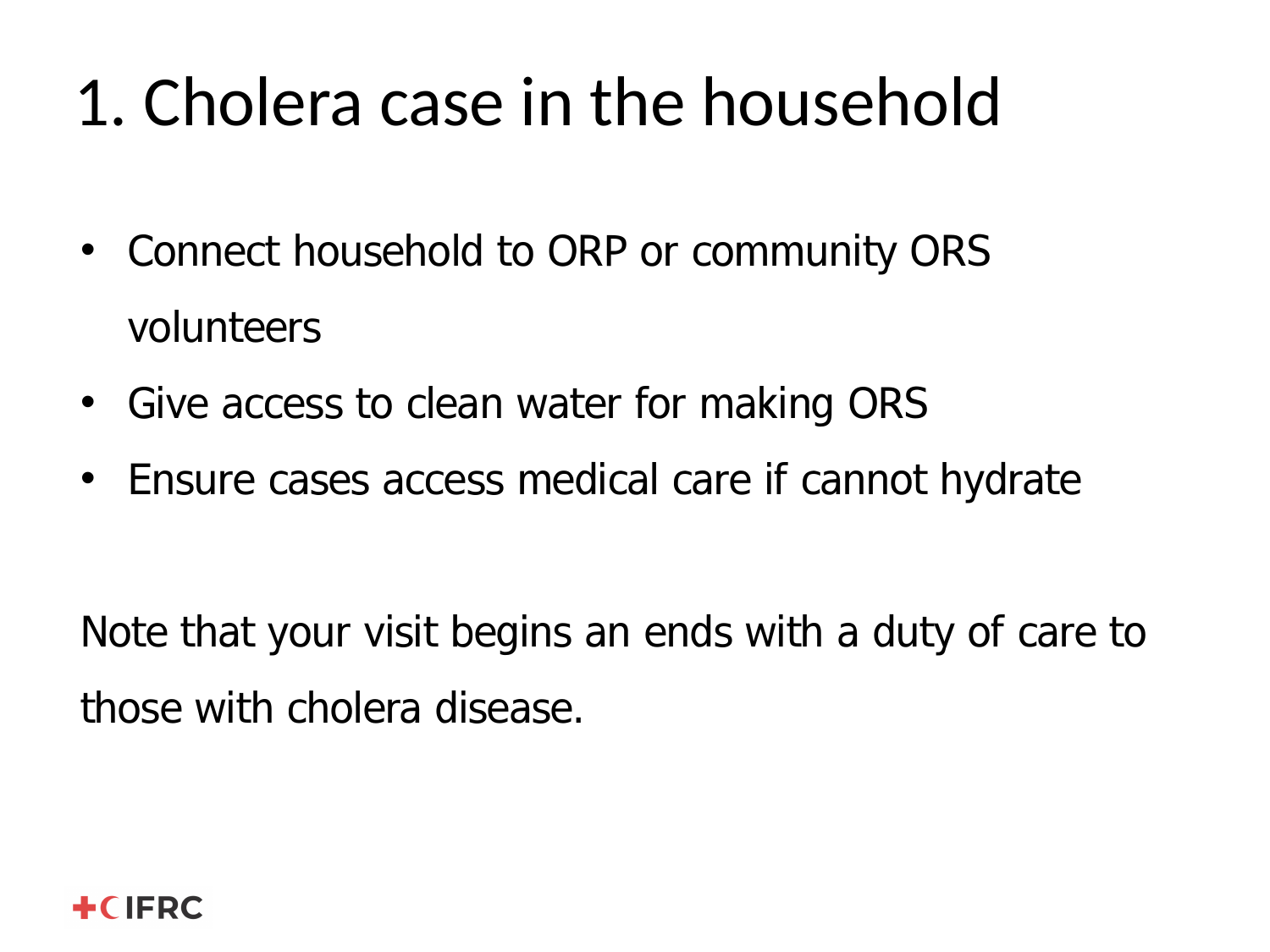

# 1. Cholera case in the household
Connect household to ORP or community ORS volunteers
Give access to clean water for making ORS
Ensure cases access medical care if cannot hydrate

Note that your visit begins an ends with a duty of care to those with cholera disease.